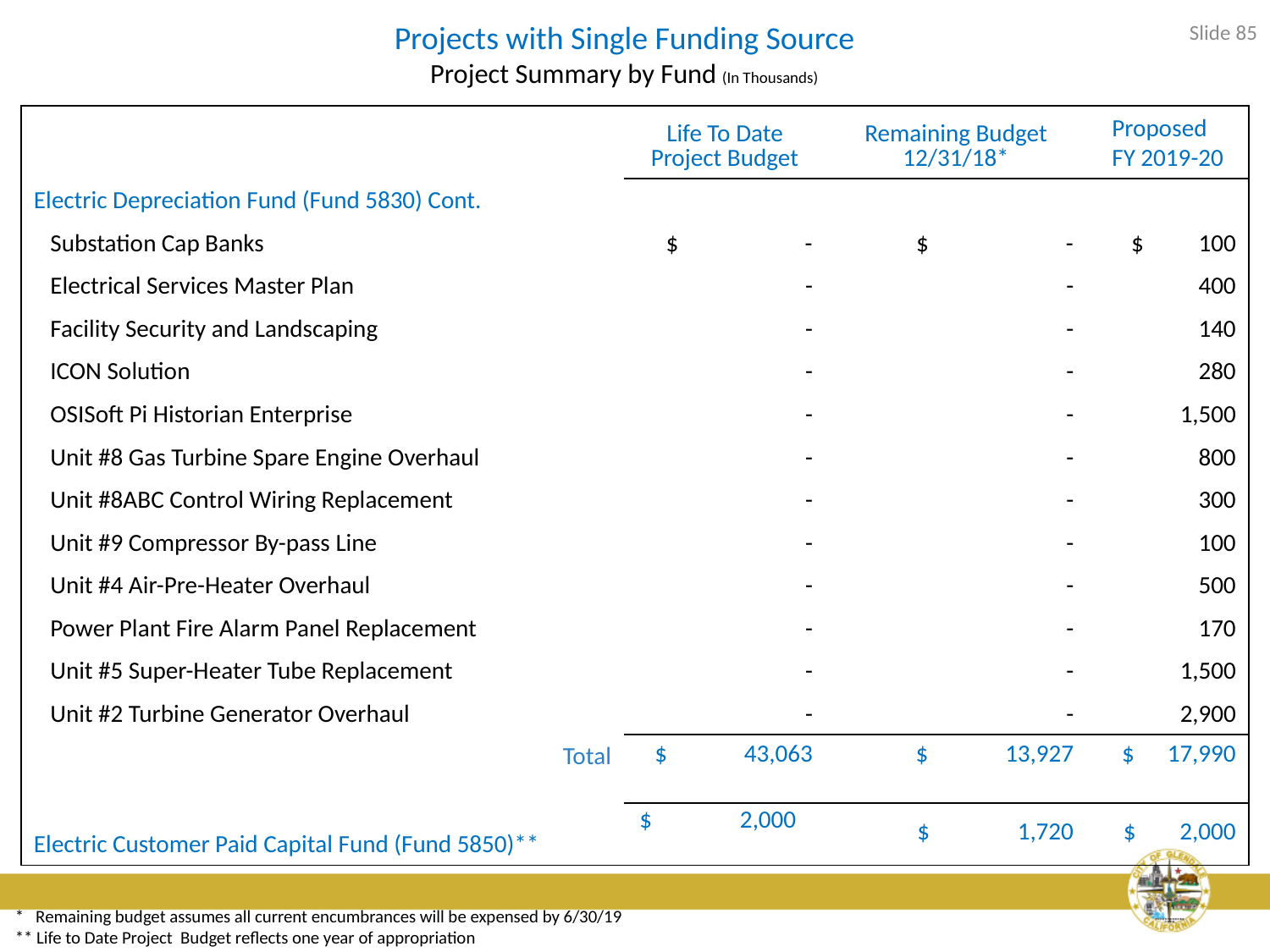

Slide 85
# Projects with Single Funding Source Project Summary by Fund (In Thousands)
|  | Life To Date Project Budget | Remaining Budget 12/31/18\* | Proposed FY 2019-20 |
| --- | --- | --- | --- |
| Electric Depreciation Fund (Fund 5830) Cont. |  |  |  |
| Substation Cap Banks | $ - | $ - | $ 100 |
| Electrical Services Master Plan | - | - | 400 |
| Facility Security and Landscaping | - | - | 140 |
| ICON Solution | - | - | 280 |
| OSISoft Pi Historian Enterprise | - | - | 1,500 |
| Unit #8 Gas Turbine Spare Engine Overhaul | - | - | 800 |
| Unit #8ABC Control Wiring Replacement | - | - | 300 |
| Unit #9 Compressor By-pass Line | - | - | 100 |
| Unit #4 Air-Pre-Heater Overhaul | - | - | 500 |
| Power Plant Fire Alarm Panel Replacement | - | - | 170 |
| Unit #5 Super-Heater Tube Replacement | - | - | 1,500 |
| Unit #2 Turbine Generator Overhaul | - | - | 2,900 |
| Total | $ 43,063 | $ 13,927 | $ 17,990 |
|  |  |  |  |
| Electric Customer Paid Capital Fund (Fund 5850)\*\* | $ 2,000 | $ 1,720 | $ 2,000 |
*   Remaining budget assumes all current encumbrances will be expensed by 6/30/19
** Life to Date Project  Budget reflects one year of appropriation